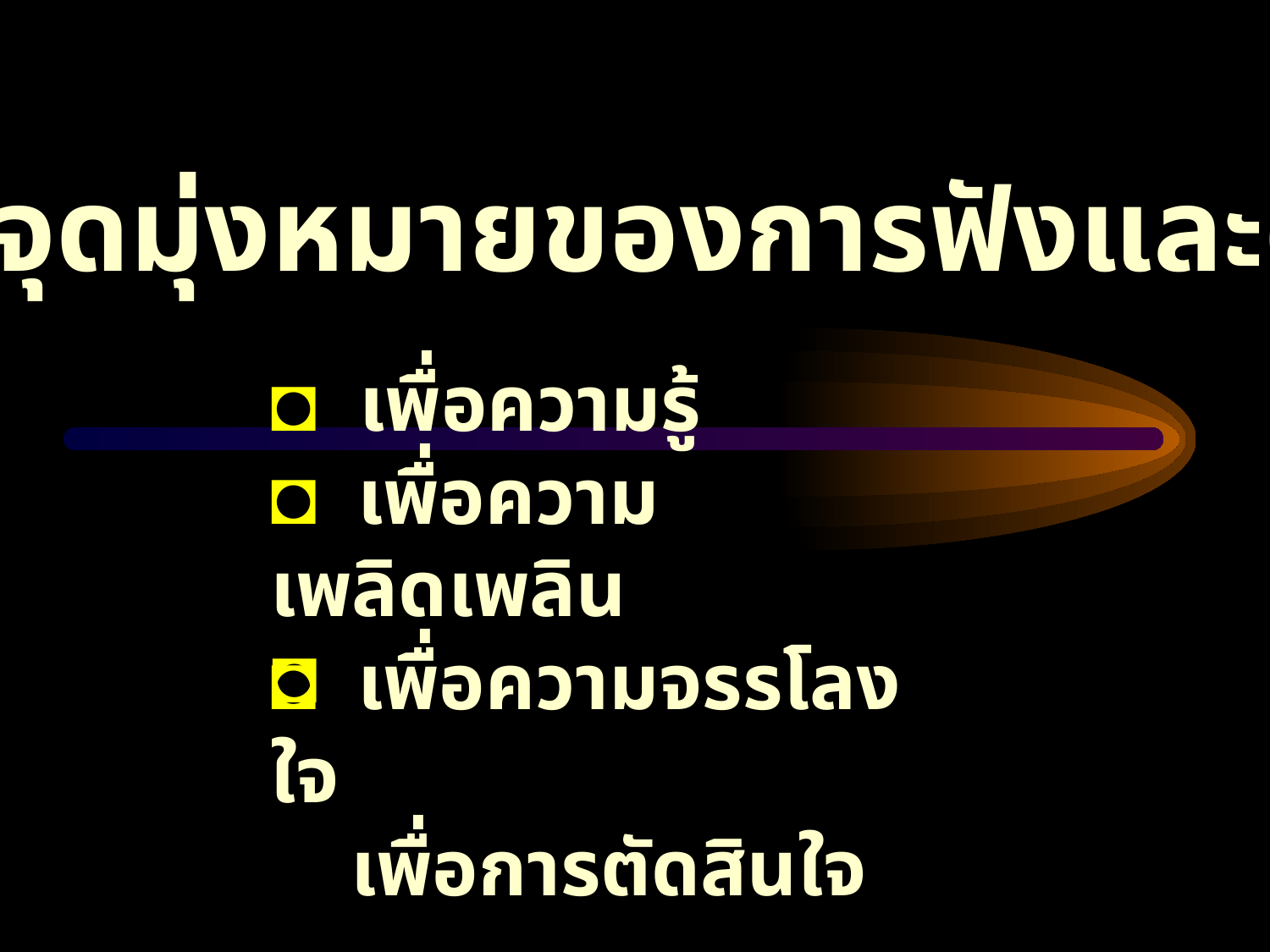

จุดมุ่งหมายของการฟังและดู
◘   เพื่อความรู้
◘  เพื่อความเพลิดเพลิน
◘  เพื่อความจรรโลงใจ
    เพื่อการตัดสินใจ

◘